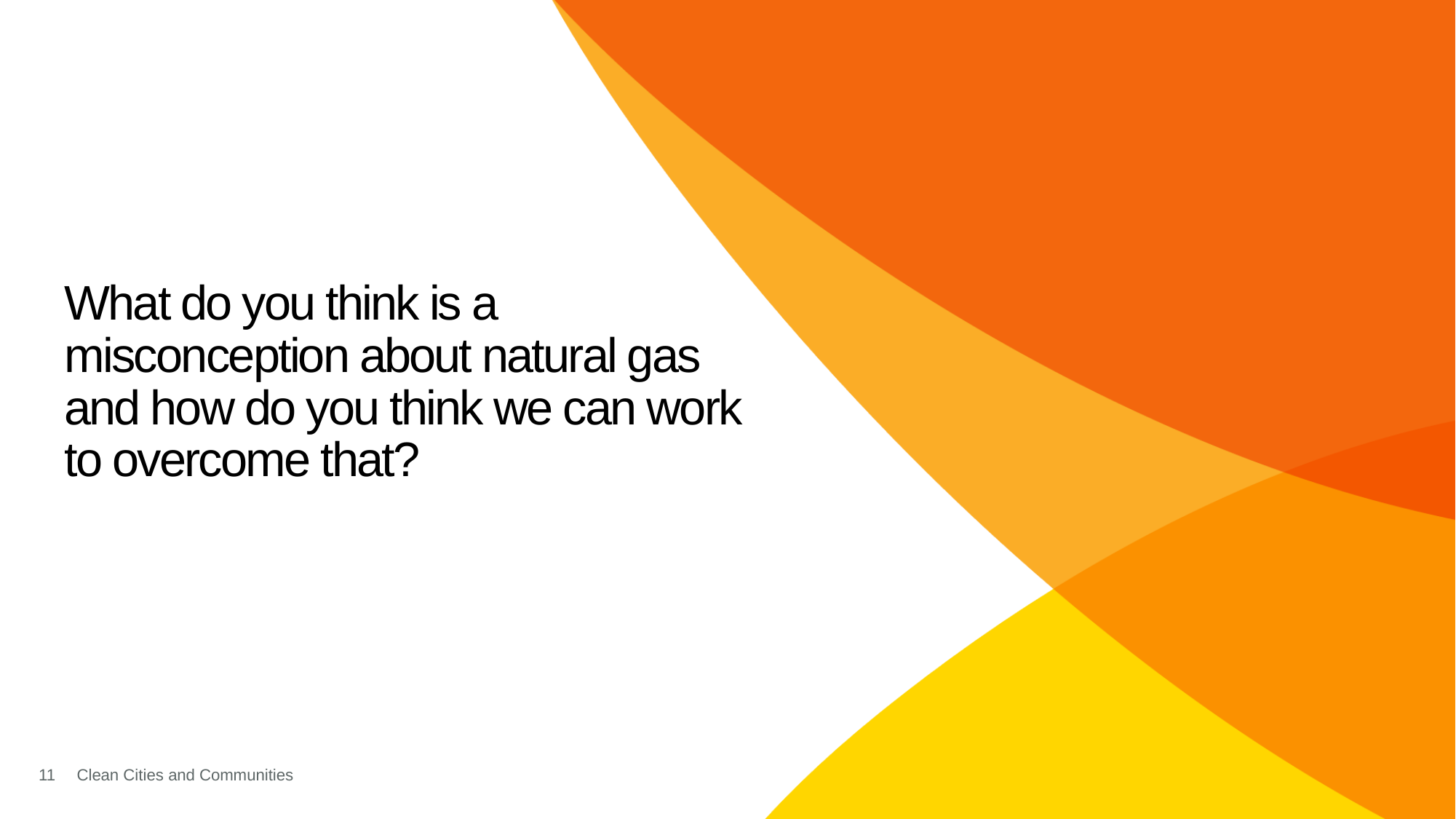

# What do you think is a misconception about natural gas and how do you think we can work to overcome that?
11
Clean Cities and Communities